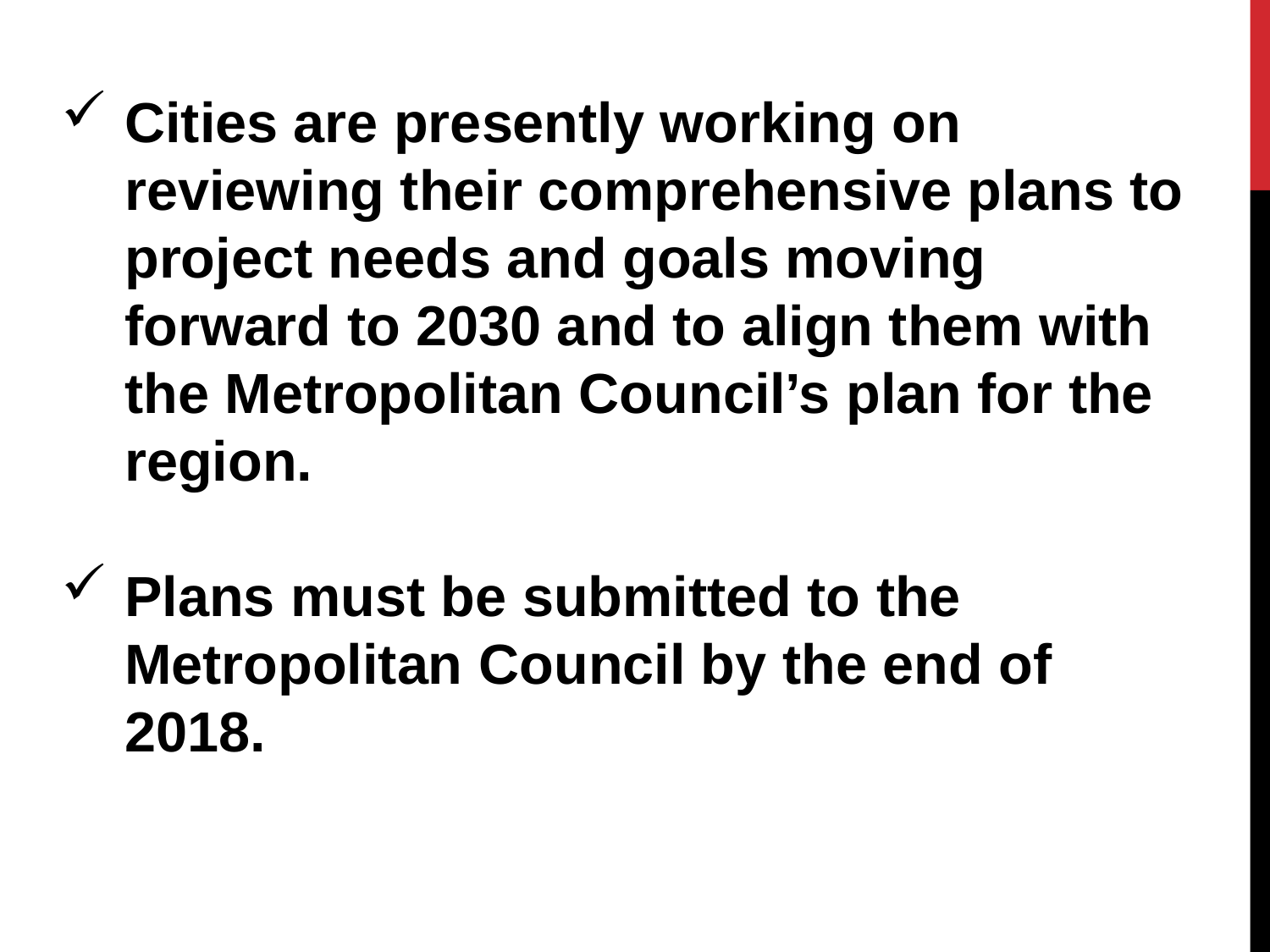

Cities are presently working on reviewing their comprehensive plans to project needs and goals moving forward to 2030 and to align them with the Metropolitan Council’s plan for the region.

Plans must be submitted to the Metropolitan Council by the end of 2018.